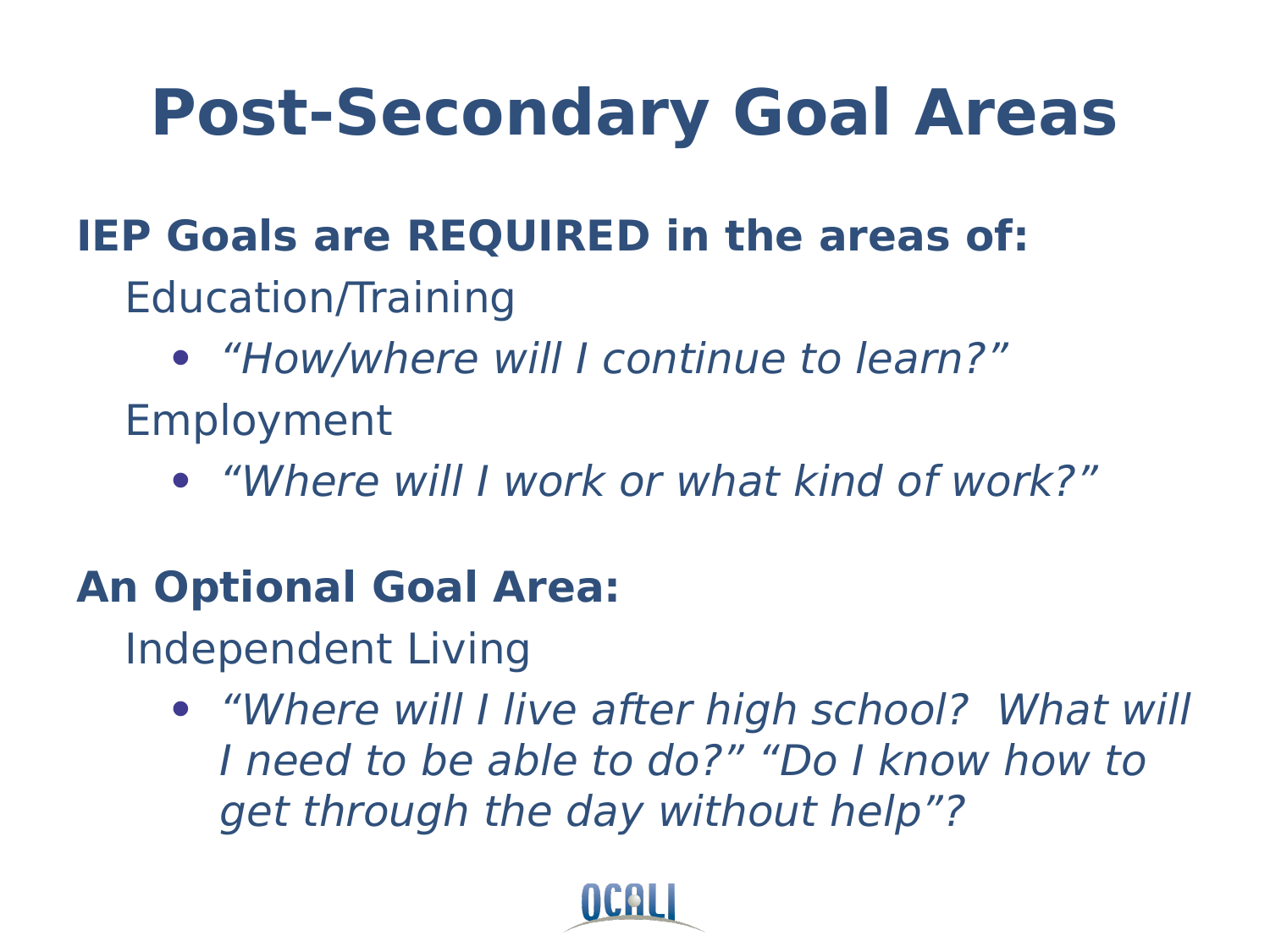

# Post-Secondary Goal Areas
IEP Goals are REQUIRED in the areas of:
Education/Training
“How/where will I continue to learn?”
Employment
“Where will I work or what kind of work?”

An Optional Goal Area:
Independent Living
“Where will I live after high school?  What will I need to be able to do?” “Do I know how to get through the day without help”?